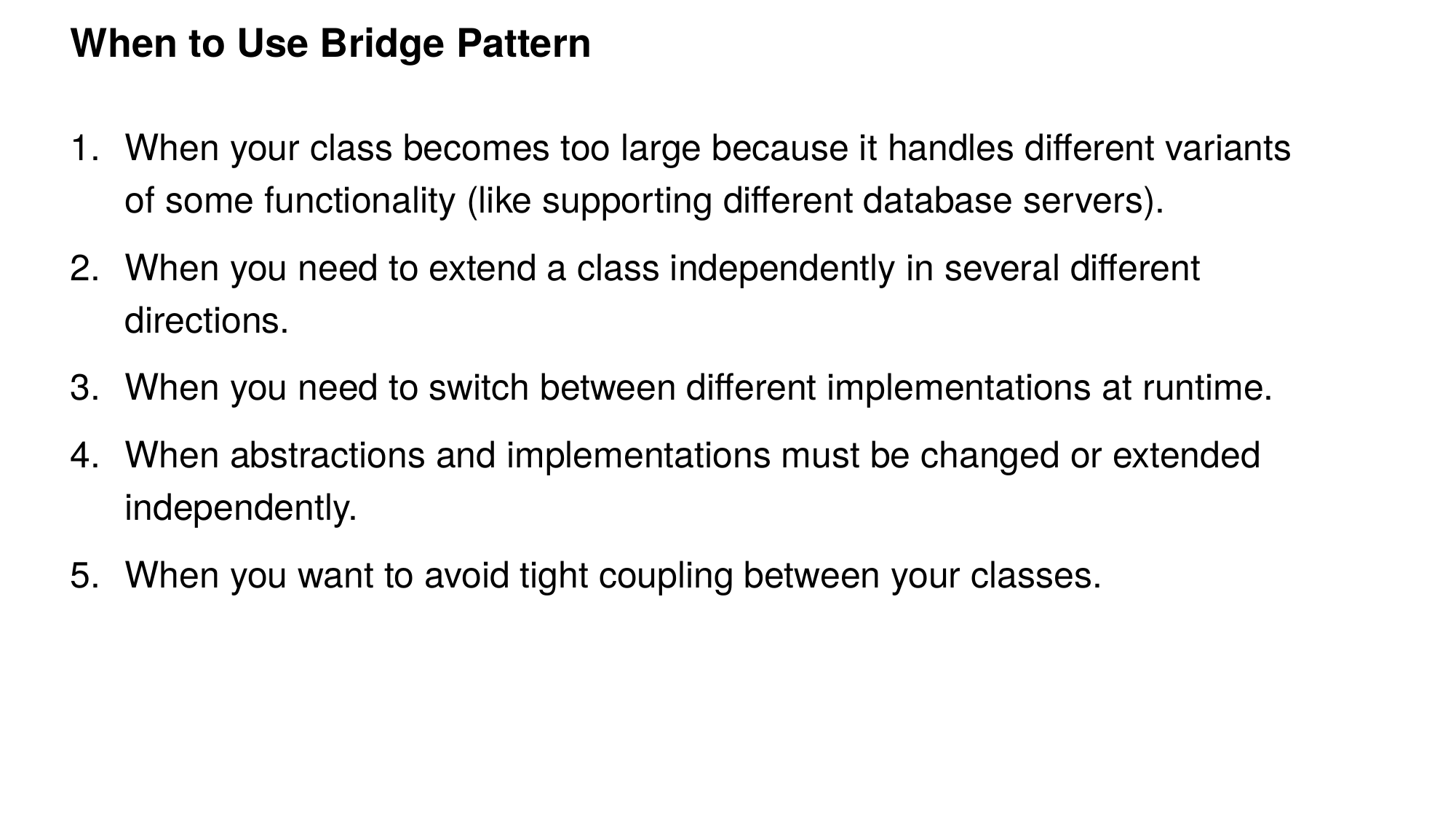

# When to Use Bridge Pattern
When your class becomes too large because it handles different variants of some functionality (like supporting different database servers).
When you need to extend a class independently in several different directions.
When you need to switch between different implementations at runtime.
When abstractions and implementations must be changed or extended independently.
When you want to avoid tight coupling between your classes.